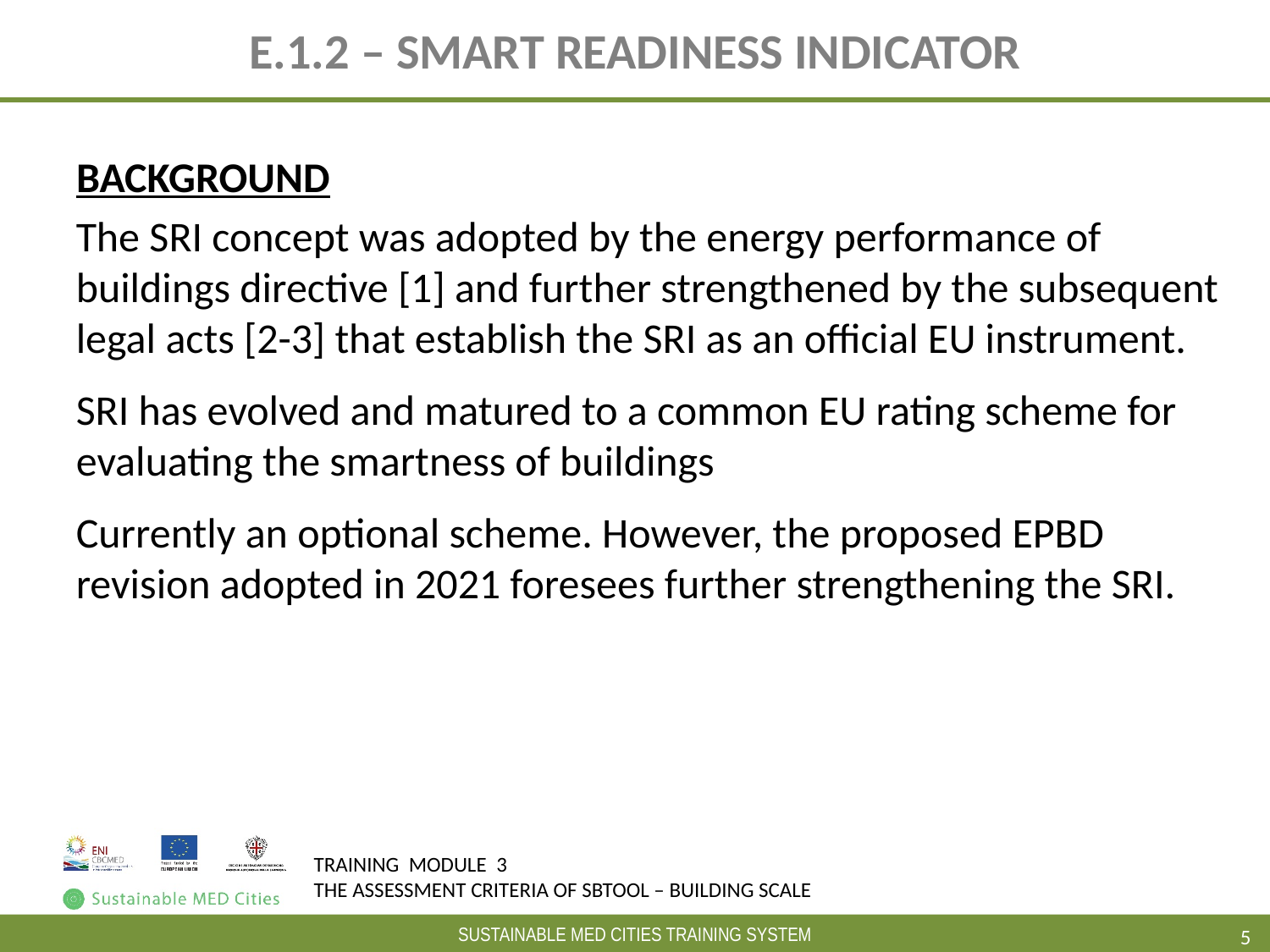

# E.1.2 – SMART READINESS INDICATOR
BACKGROUND

The SRI concept was adopted by the energy performance of buildings directive [1] and further strengthened by the subsequent legal acts [2-3] that establish the SRI as an official EU instrument.
SRI has evolved and matured to a common EU rating scheme for evaluating the smartness of buildings
Currently an optional scheme. However, the proposed EPBD revision adopted in 2021 foresees further strengthening the SRI.
5